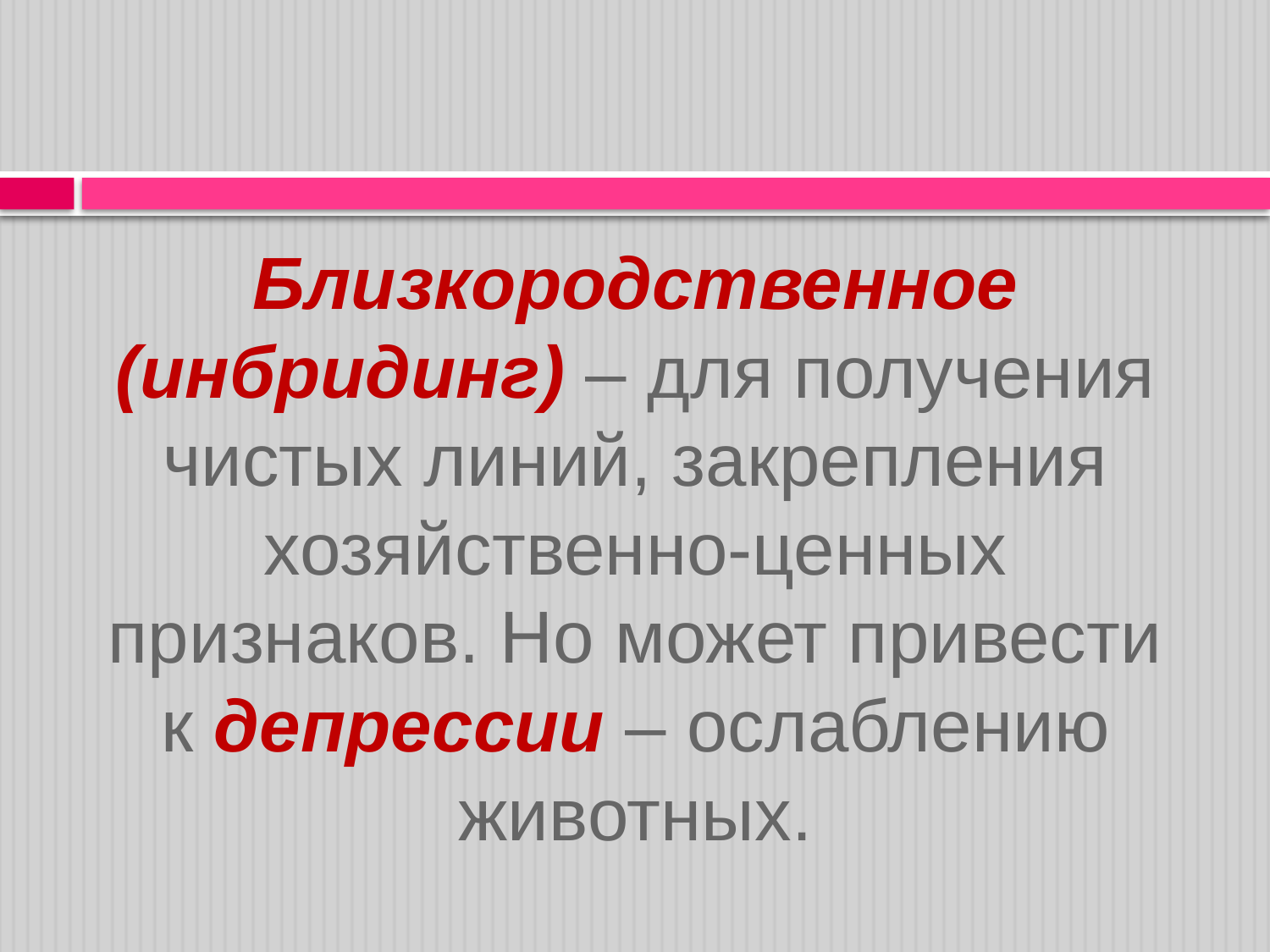

# Близкородственное (инбридинг) – для получения чистых линий, закрепления хозяйственно-ценных признаков. Но может привести к депрессии – ослаблению животных.